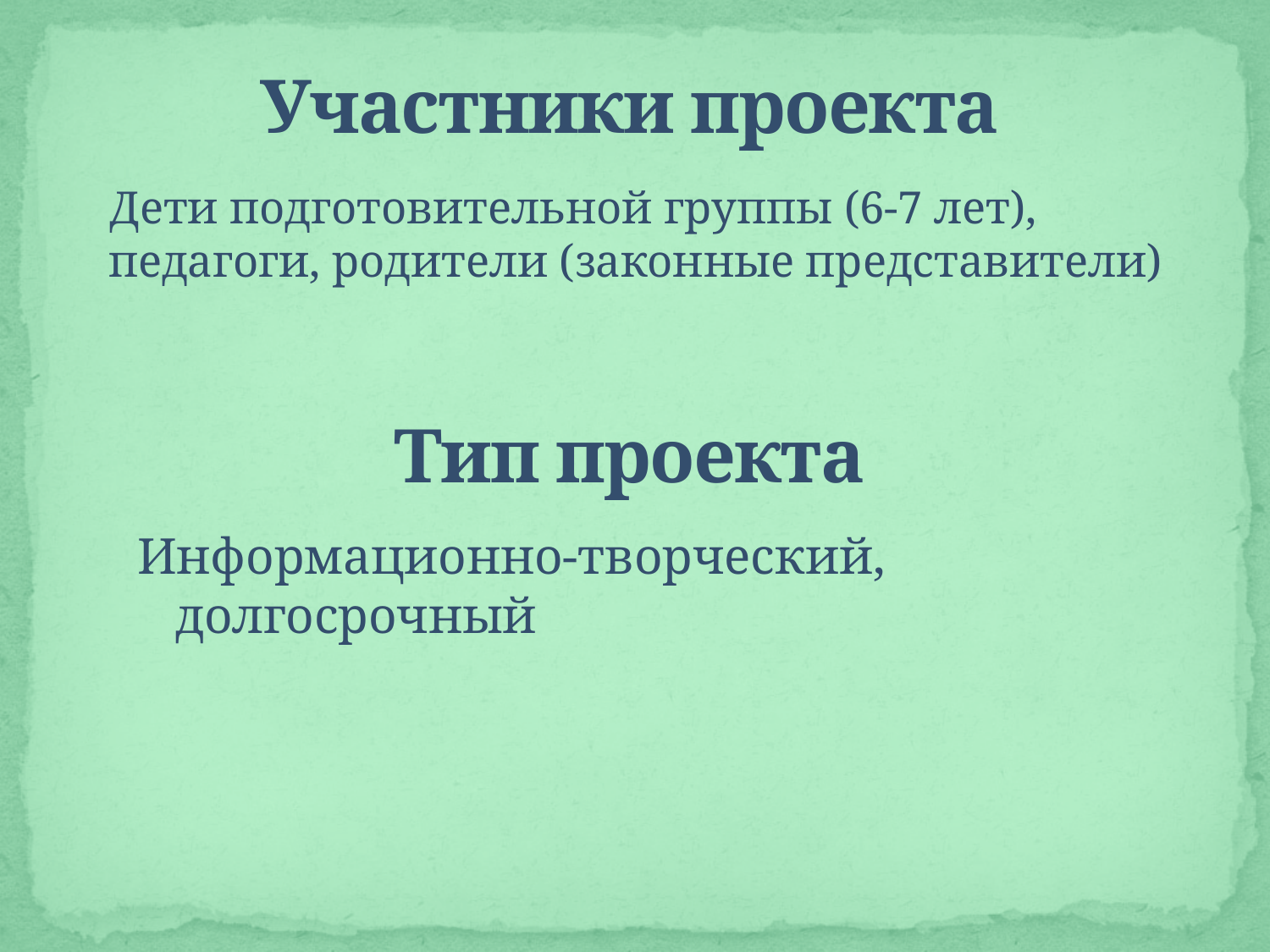

# Участники проекта
   Дети подготовительной группы (6-7 лет), педагоги, родители (законные представители)
Тип проекта
Информационно-творческий, долгосрочный